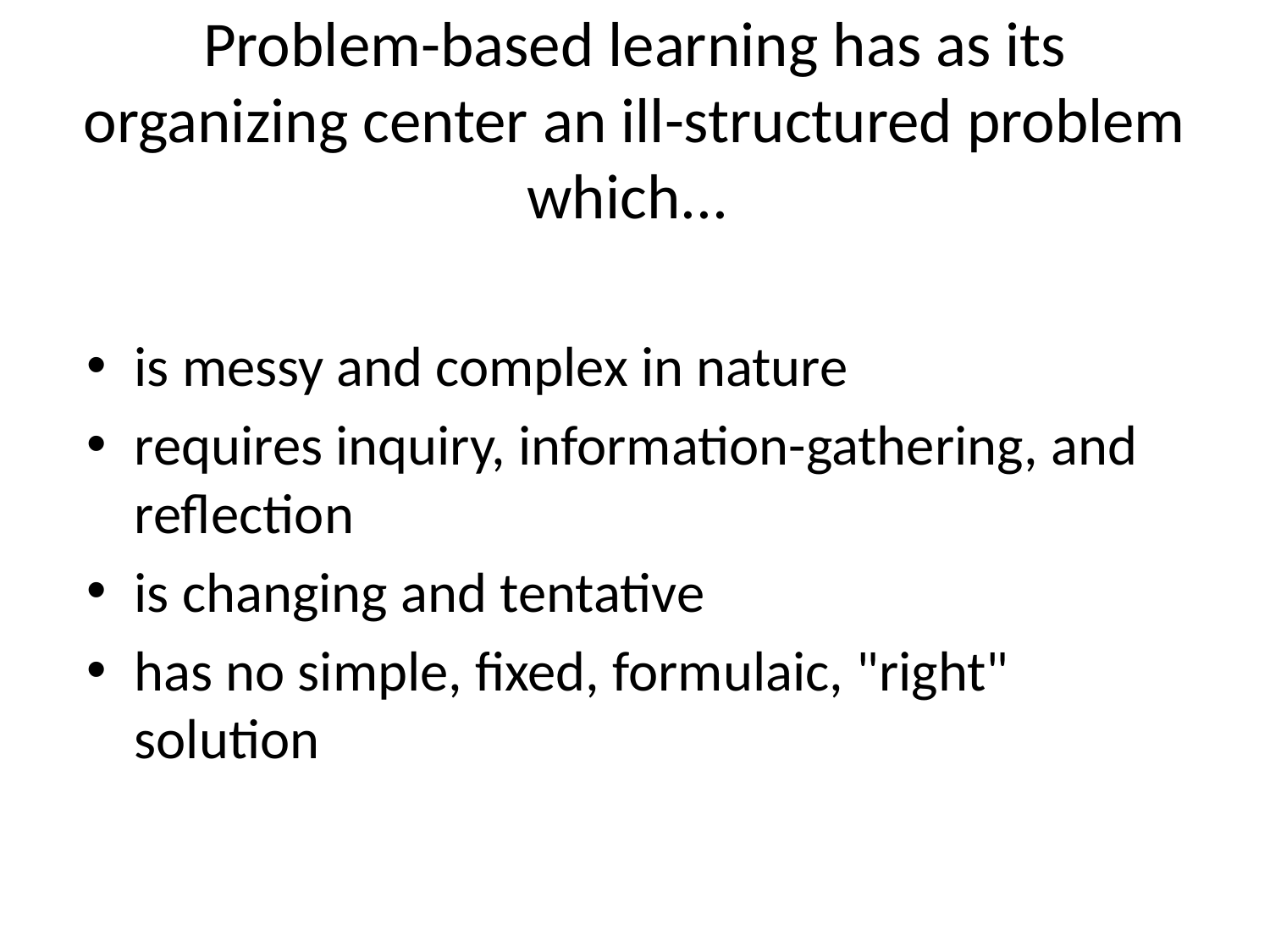

# Problem-based learning has as its organizing center an ill-structured problem which...
is messy and complex in nature
requires inquiry, information-gathering, and reflection
is changing and tentative
has no simple, fixed, formulaic, "right" solution